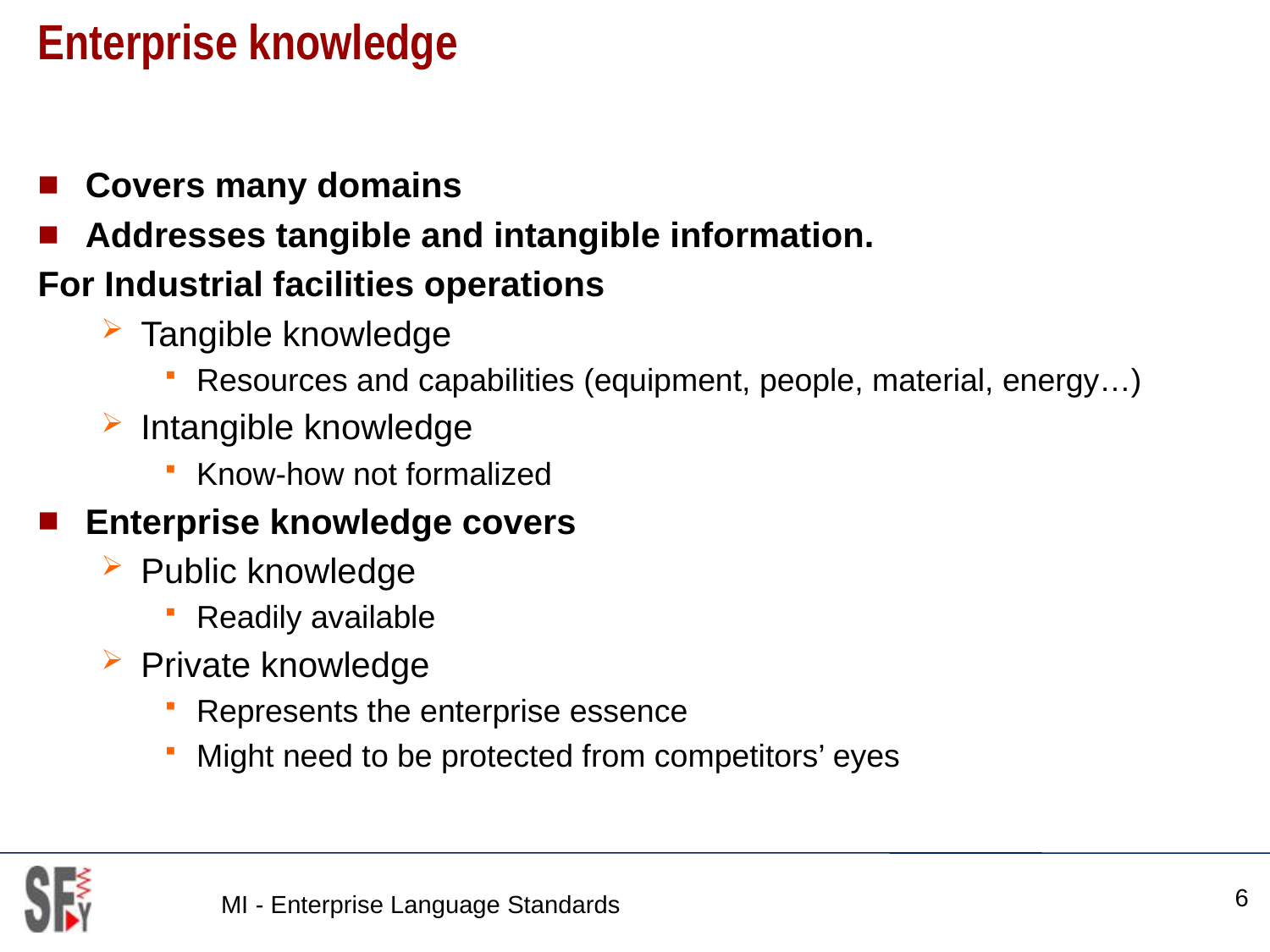

# Enterprise knowledge
Covers many domains
Addresses tangible and intangible information.
For Industrial facilities operations
Tangible knowledge
Resources and capabilities (equipment, people, material, energy…)
Intangible knowledge
Know-how not formalized
Enterprise knowledge covers
Public knowledge
Readily available
Private knowledge
Represents the enterprise essence
Might need to be protected from competitors’ eyes
6
MI - Enterprise Language Standards